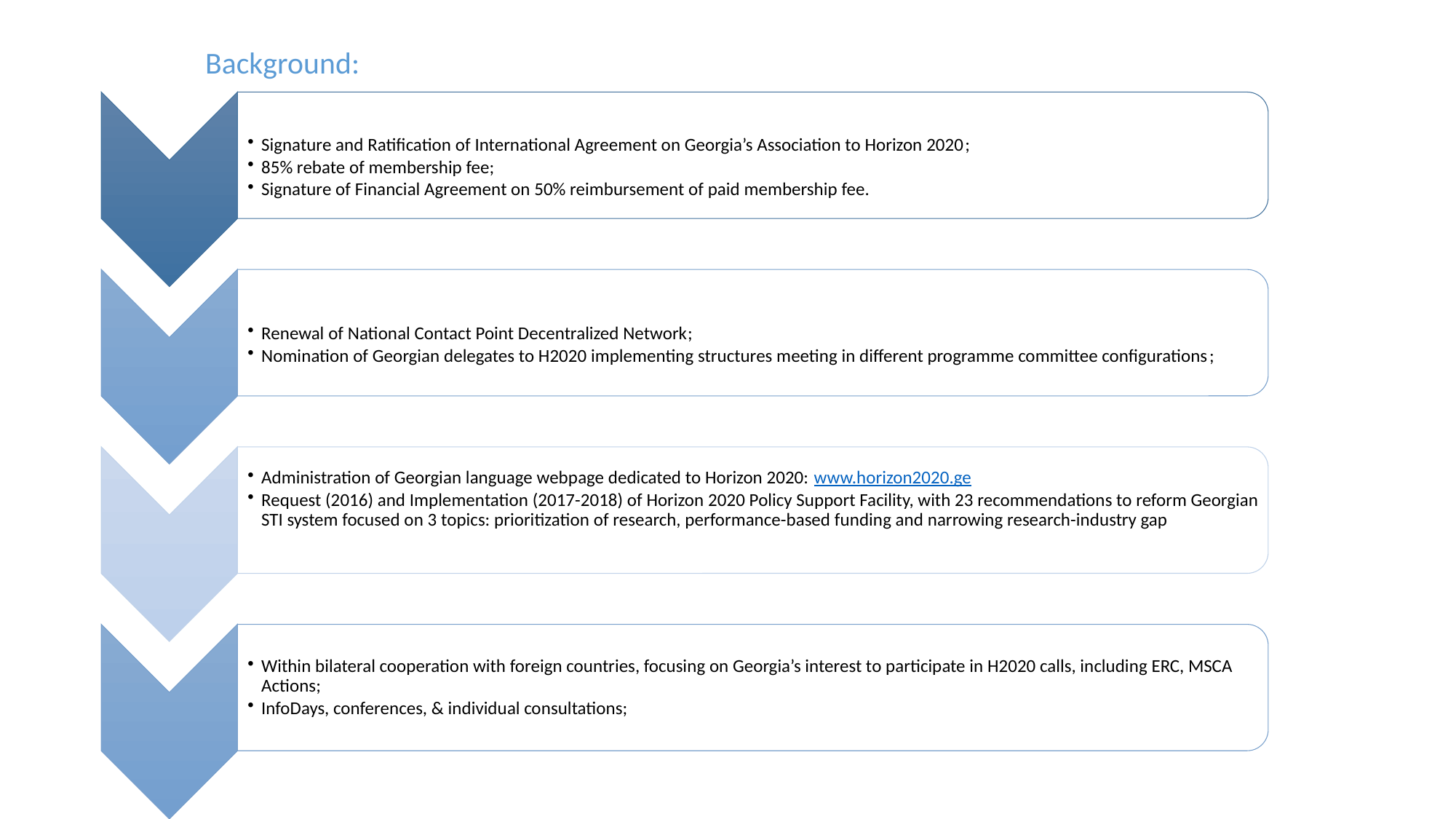

# Background:

Signature and Ratification of International Agreement on Georgia’s Association to Horizon 2020;
85% rebate of membership fee;
Signature of Financial Agreement on 50% reimbursement of paid membership fee.

Renewal of National Contact Point Decentralized Network;
Nomination of Georgian delegates to H2020 implementing structures meeting in different programme committee configurations;

Administration of Georgian language webpage dedicated to Horizon 2020: www.horizon2020.ge
Request (2016) and Implementation (2017-2018) of Horizon 2020 Policy Support Facility, with 23 recommendations to reform Georgian STI system focused on 3 topics: prioritization of research, performance-based funding and narrowing research-industry gap

Within bilateral cooperation with foreign countries, focusing on Georgia’s interest to participate in H2020 calls, including ERC, MSCA Actions;
InfoDays, conferences, & individual consultations;